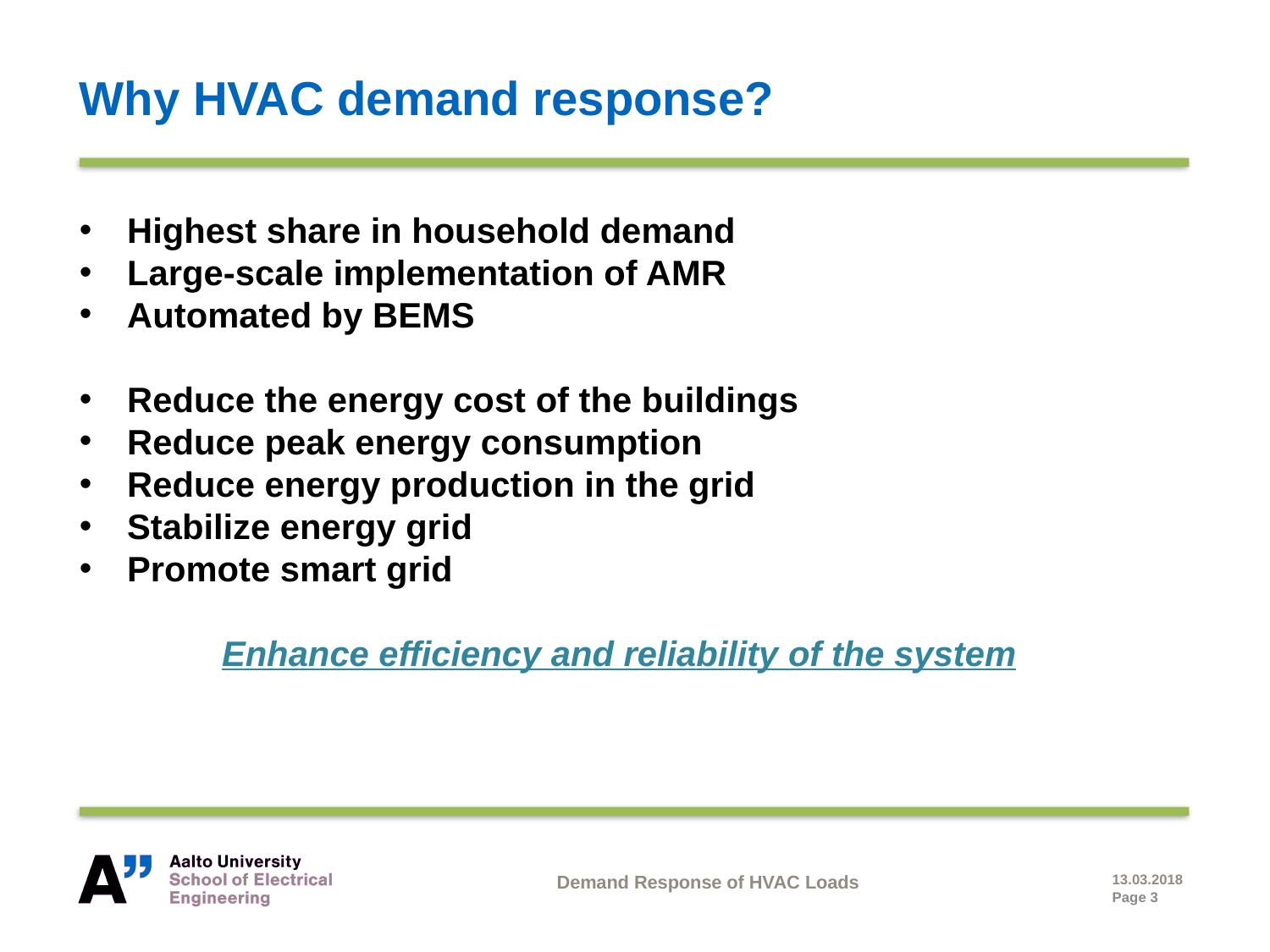

Why HVAC demand response?
Highest share in household demand
Large-scale implementation of AMR
Automated by BEMS

Reduce the energy cost of the buildings
Reduce peak energy consumption
Reduce energy production in the grid
Stabilize energy grid
Promote smart grid
Enhance efficiency and reliability of the system

Demand Response of HVAC Loads
13.03.2018
Page 3